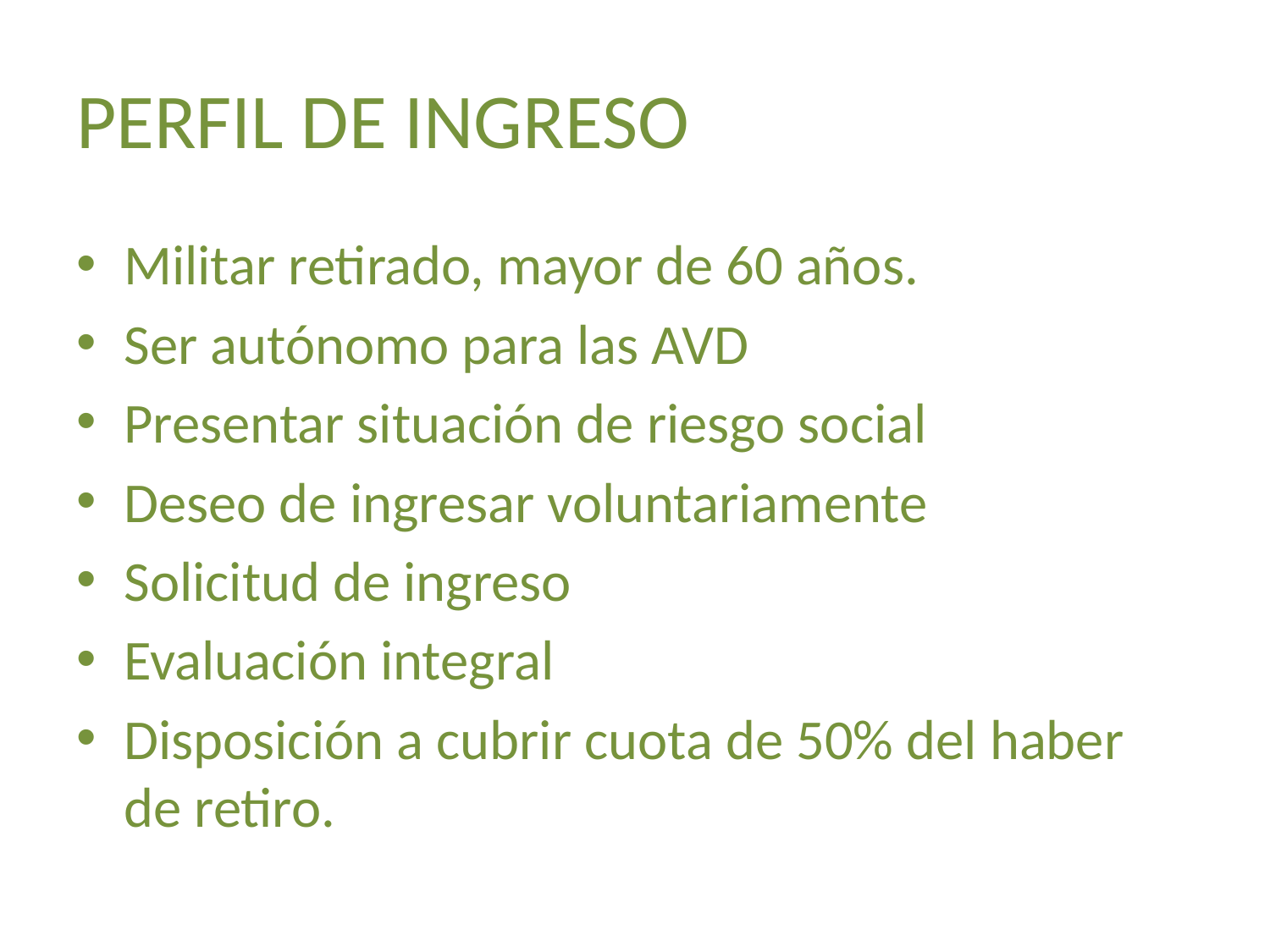

# PERFIL DE INGRESO
Militar retirado, mayor de 60 años.
Ser autónomo para las AVD
Presentar situación de riesgo social
Deseo de ingresar voluntariamente
Solicitud de ingreso
Evaluación integral
Disposición a cubrir cuota de 50% del haber de retiro.